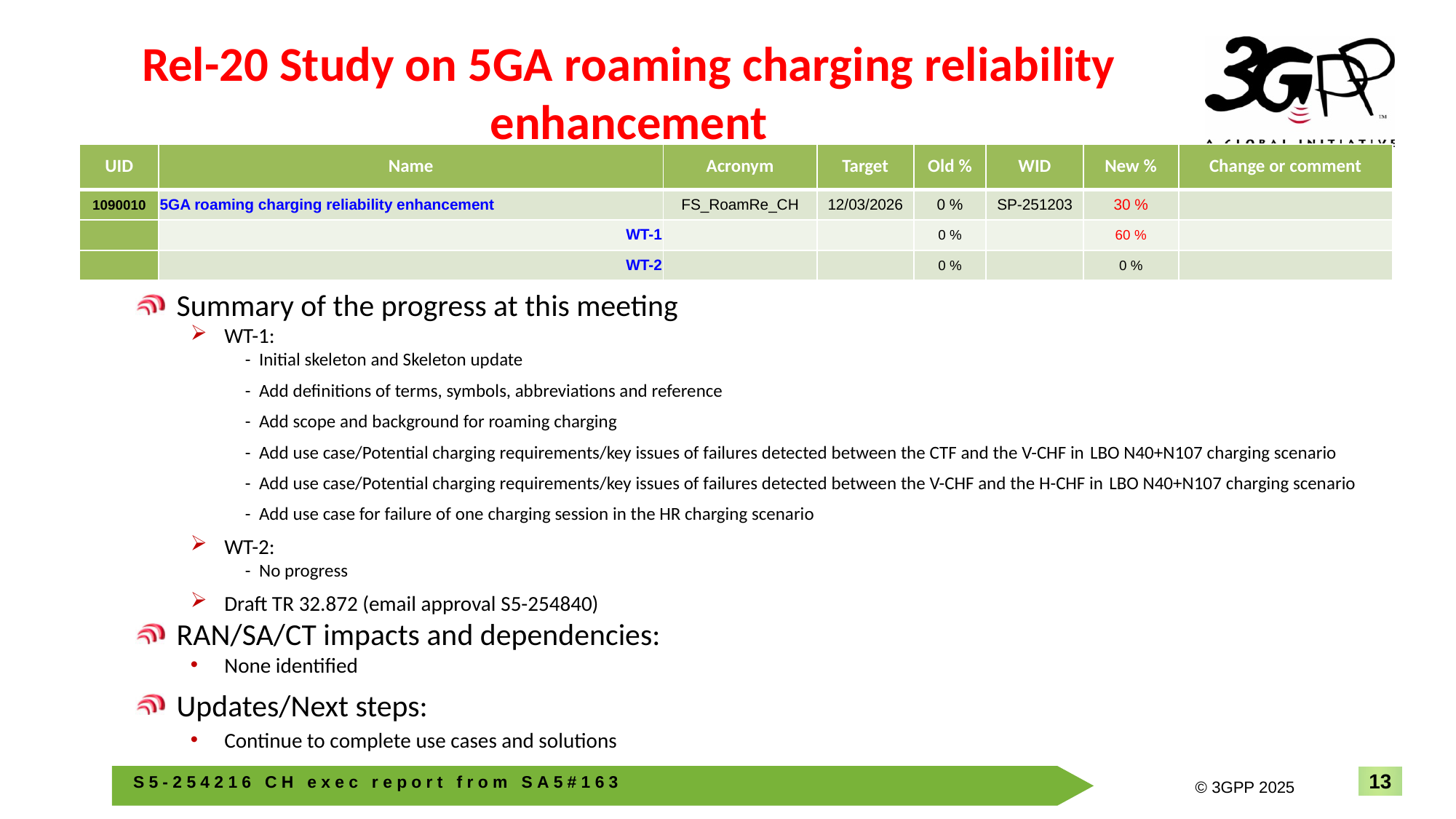

# Rel-20 Study on 5GA roaming charging reliability enhancement
| UID | Name | Acronym | Target | Old % | WID | New % | Change or comment |
| --- | --- | --- | --- | --- | --- | --- | --- |
| 1090010 | 5GA roaming charging reliability enhancement | FS\_RoamRe\_CH | 12/03/2026 | 0 % | SP-251203 | 30 % |  |
|  | WT-1 |  |  | 0 % |  | 60 % |  |
|  | WT-2 |  |  | 0 % |  | 0 % |  |
Summary of the progress at this meeting
WT-1:
-  Initial skeleton and Skeleton update
-  Add definitions of terms, symbols, abbreviations and reference
-  Add scope and background for roaming charging
-  Add use case/Potential charging requirements/key issues of failures detected between the CTF and the V-CHF in LBO N40+N107 charging scenario
-  Add use case/Potential charging requirements/key issues of failures detected between the V-CHF and the H-CHF in LBO N40+N107 charging scenario
-  Add use case for failure of one charging session in the HR charging scenario
WT-2:
-  No progress
Draft TR 32.872 (email approval S5-254840)
RAN/SA/CT impacts and dependencies:
None identified
Updates/Next steps:
Continue to complete use cases and solutions